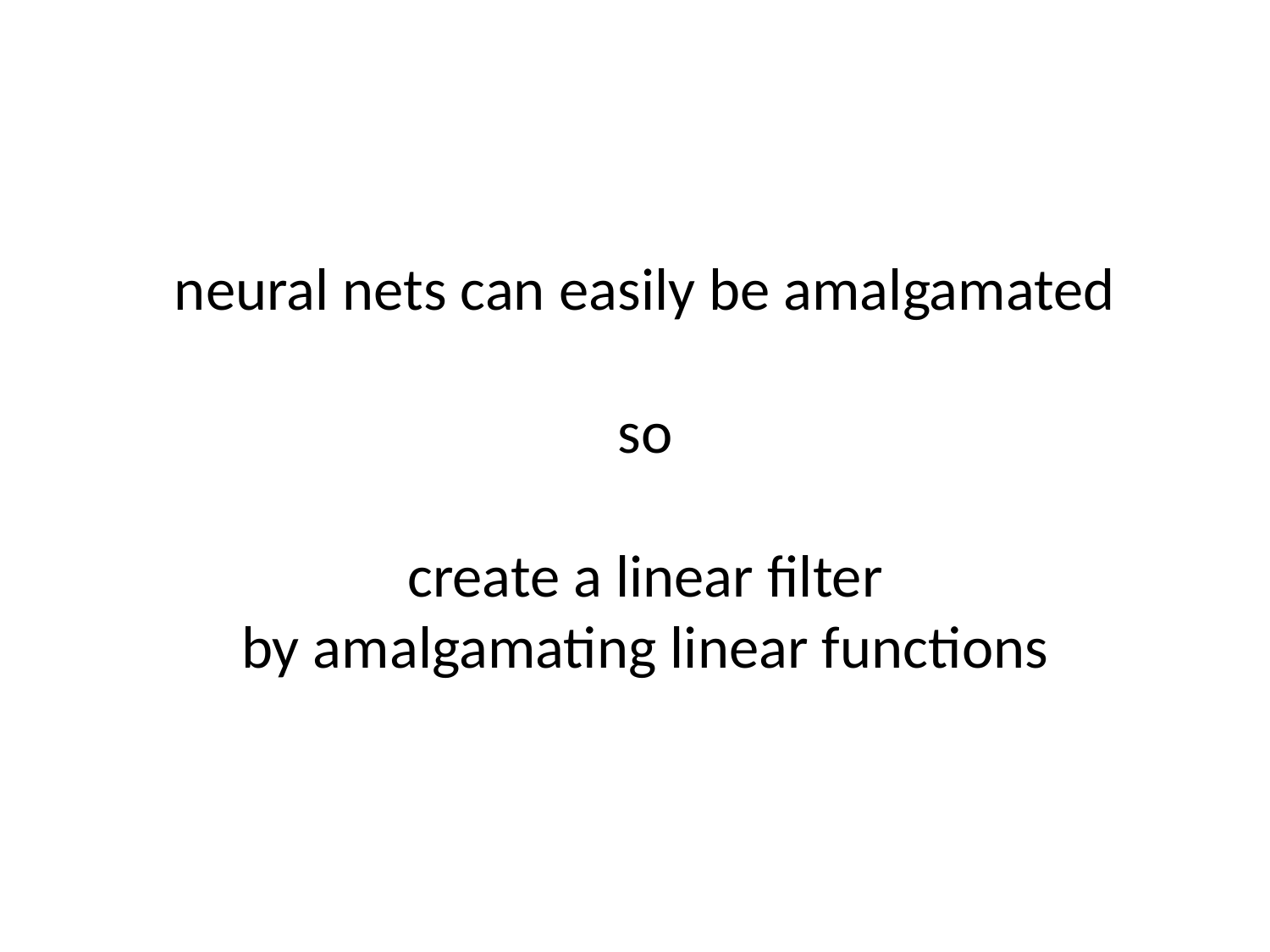

# neural nets can easily be amalgamated so create a linear filter by amalgamating linear functions